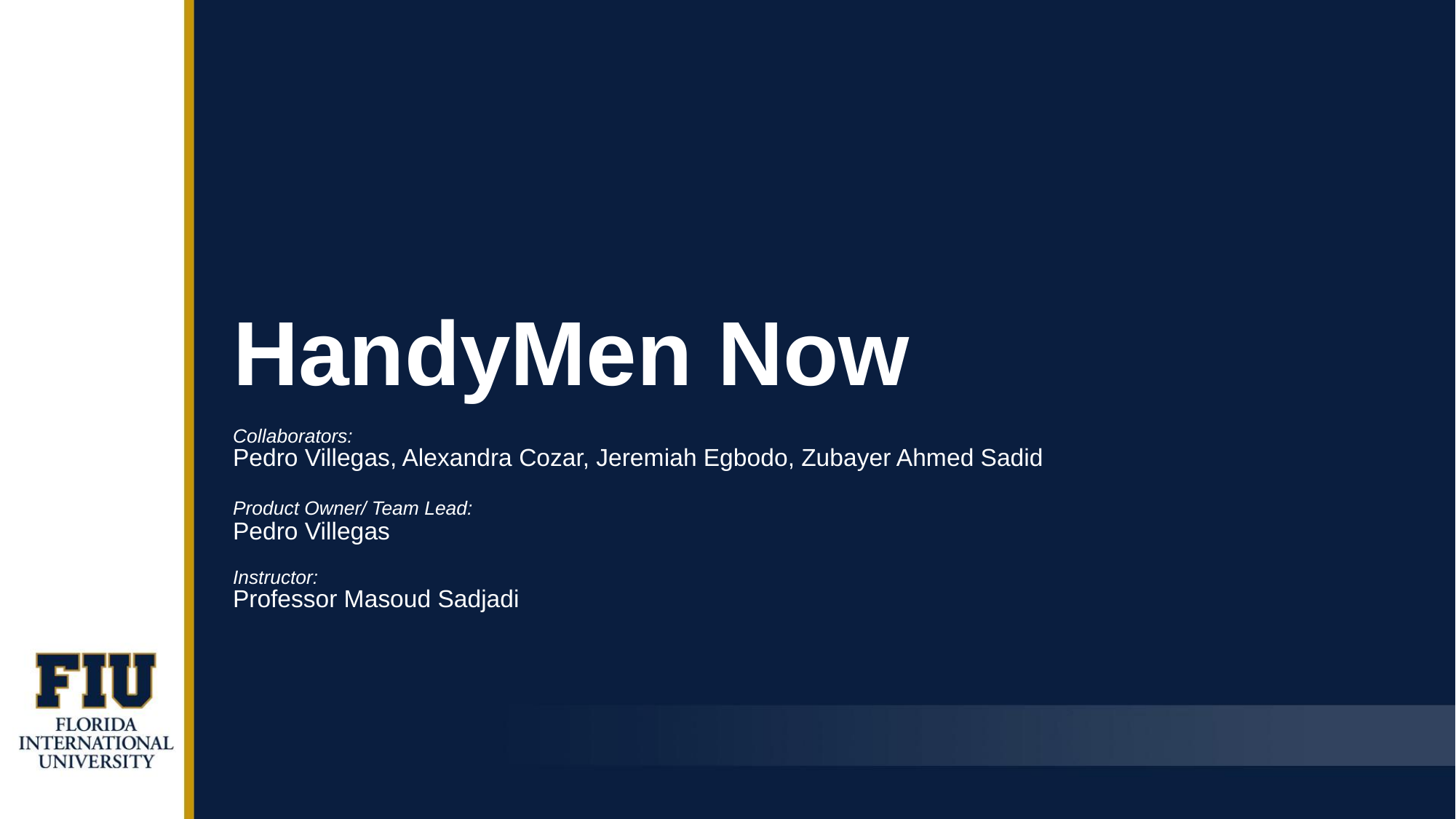

# HandyMen Now
Collaborators:
Pedro Villegas, Alexandra Cozar, Jeremiah Egbodo, Zubayer Ahmed Sadid

Product Owner/ Team Lead:
Pedro Villegas

Instructor:
Professor Masoud Sadjadi